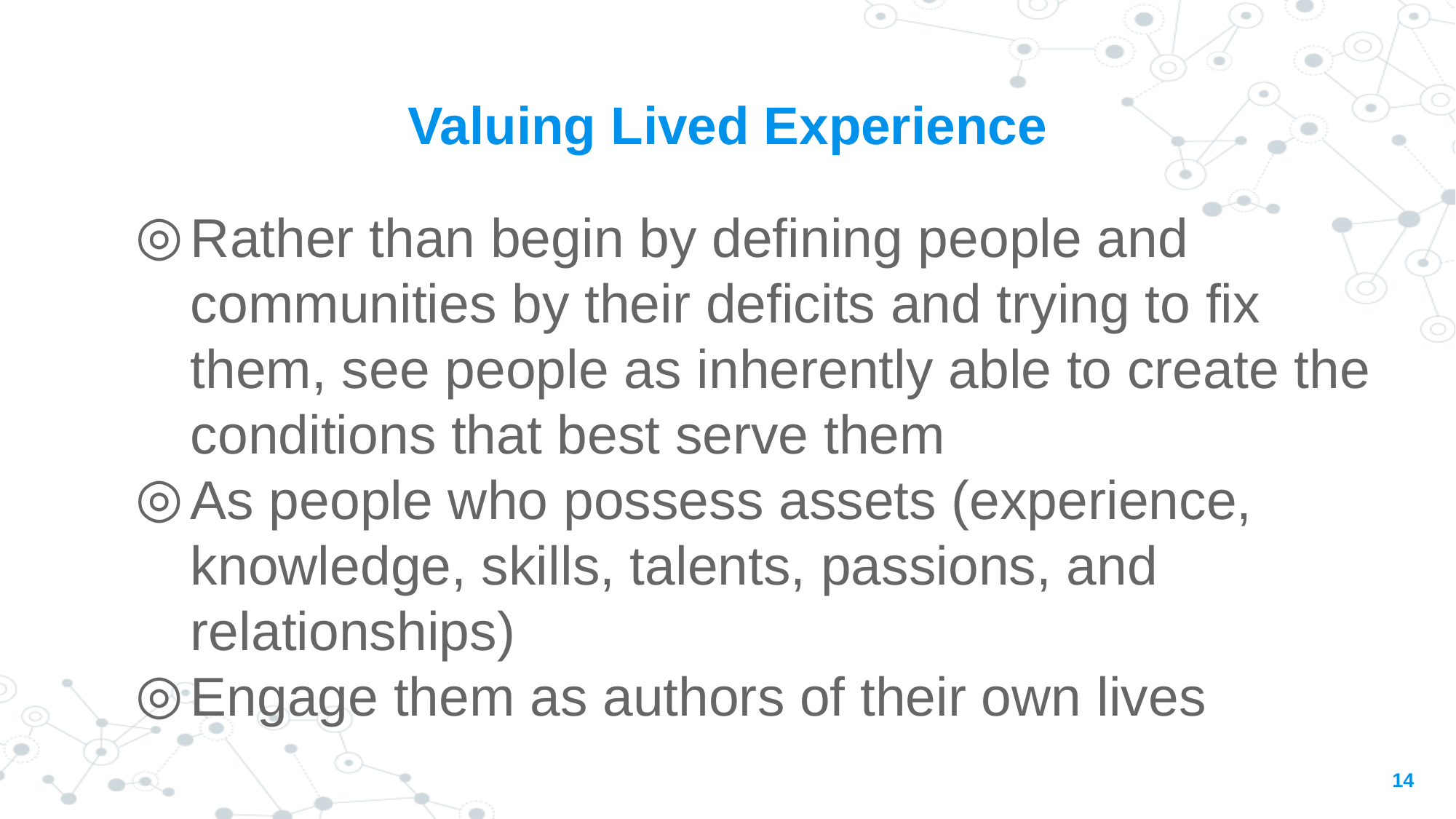

# Valuing Lived Experience
Rather than begin by defining people and communities by their deficits and trying to fix them, see people as inherently able to create the conditions that best serve them
As people who possess assets (experience, knowledge, skills, talents, passions, and relationships)
Engage them as authors of their own lives

14